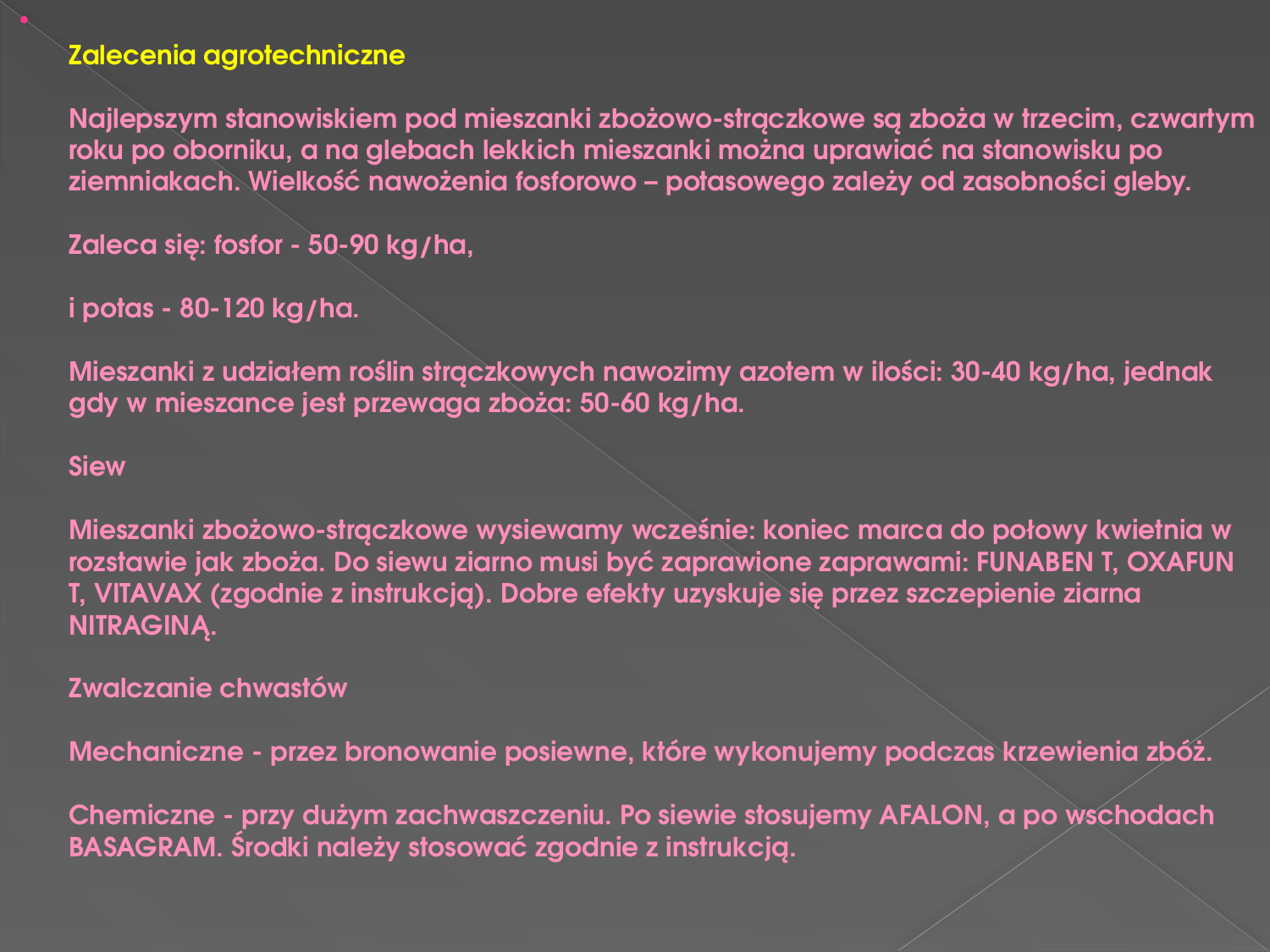

Zalecenia agrotechniczne
Najlepszym stanowiskiem pod mieszanki zbożowo-strączkowe są zboża w trzecim, czwartym roku po oborniku, a na glebach lekkich mieszanki można uprawiać na stanowisku po ziemniakach. Wielkość nawożenia fosforowo – potasowego zależy od zasobności gleby.
Zaleca się: fosfor - 50-90 kg/ha,
i potas - 80-120 kg/ha.
Mieszanki z udziałem roślin strączkowych nawozimy azotem w ilości: 30-40 kg/ha, jednak gdy w mieszance jest przewaga zboża: 50-60 kg/ha.
Siew
Mieszanki zbożowo-strączkowe wysiewamy wcześnie: koniec marca do połowy kwietnia w rozstawie jak zboża. Do siewu ziarno musi być zaprawione zaprawami: FUNABEN T, OXAFUN T, VITAVAX (zgodnie z instrukcją). Dobre efekty uzyskuje się przez szczepienie ziarna NITRAGINĄ.
Zwalczanie chwastów
Mechaniczne - przez bronowanie posiewne, które wykonujemy podczas krzewienia zbóż.
Chemiczne - przy dużym zachwaszczeniu. Po siewie stosujemy AFALON, a po wschodach BASAGRAM. Środki należy stosować zgodnie z instrukcją.